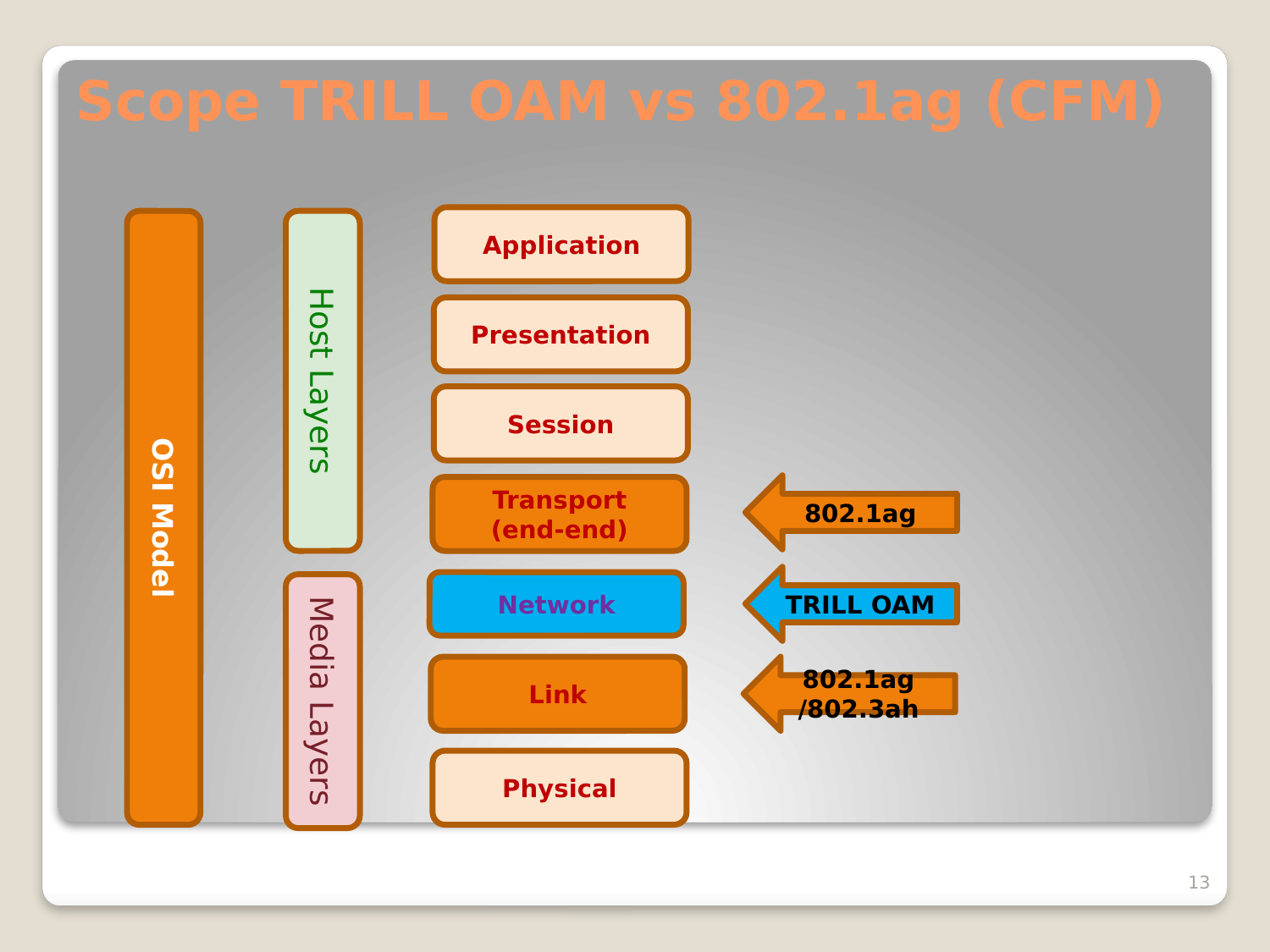

# Scope TRILL OAM vs 802.1ag (CFM)
Application
Presentation
Host Layers
Session
802.1ag
Transport
(end-end)
OSI Model
TRILL OAM
Network
Link
802.1ag /802.3ah
Media Layers
Physical
13